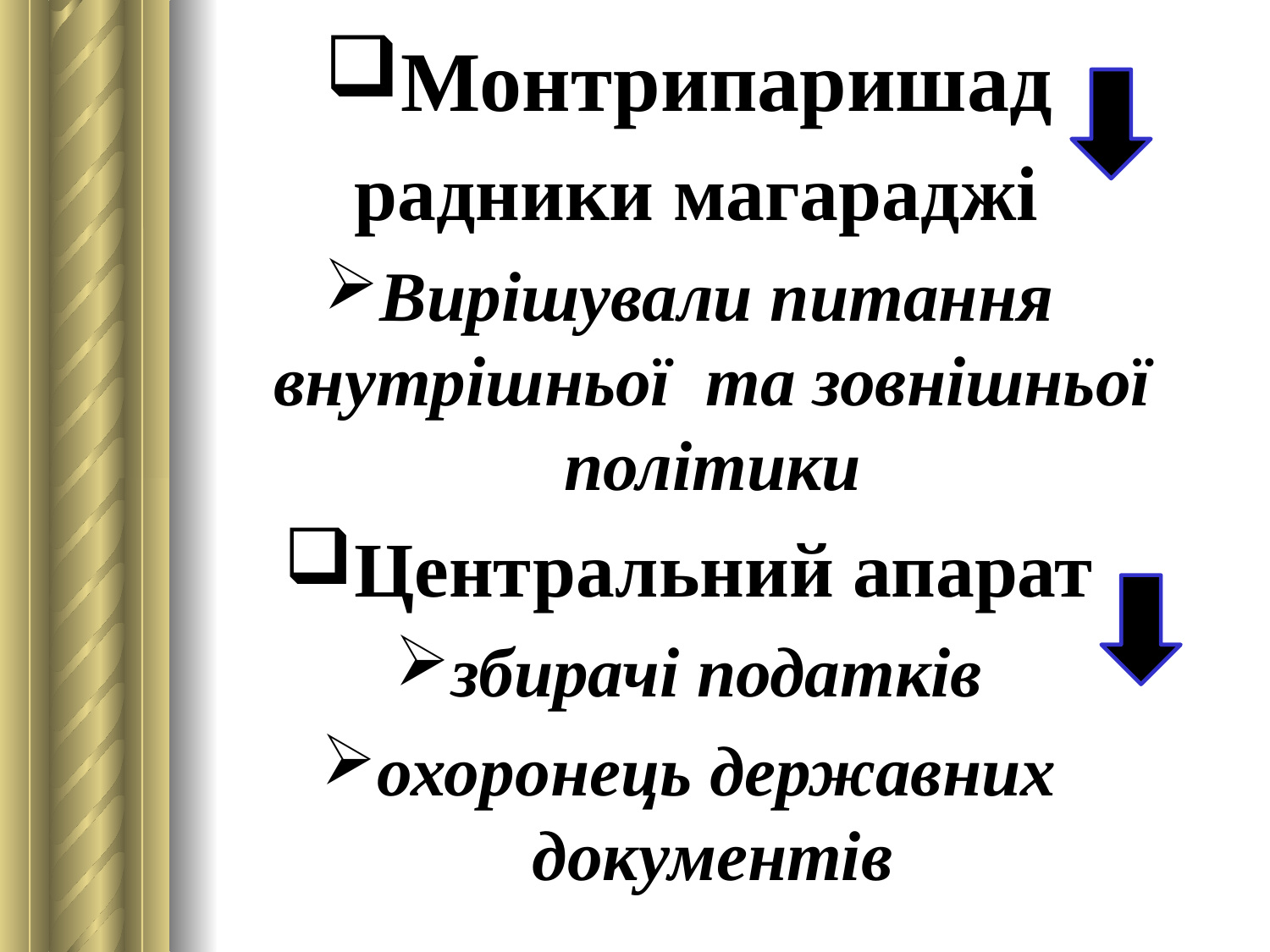

Монтрипаришад
 радники магараджі
Вирішували питання внутрішньої  та зовнішньої політики
Центральний апарат
збирачі податків
охоронець державних документів